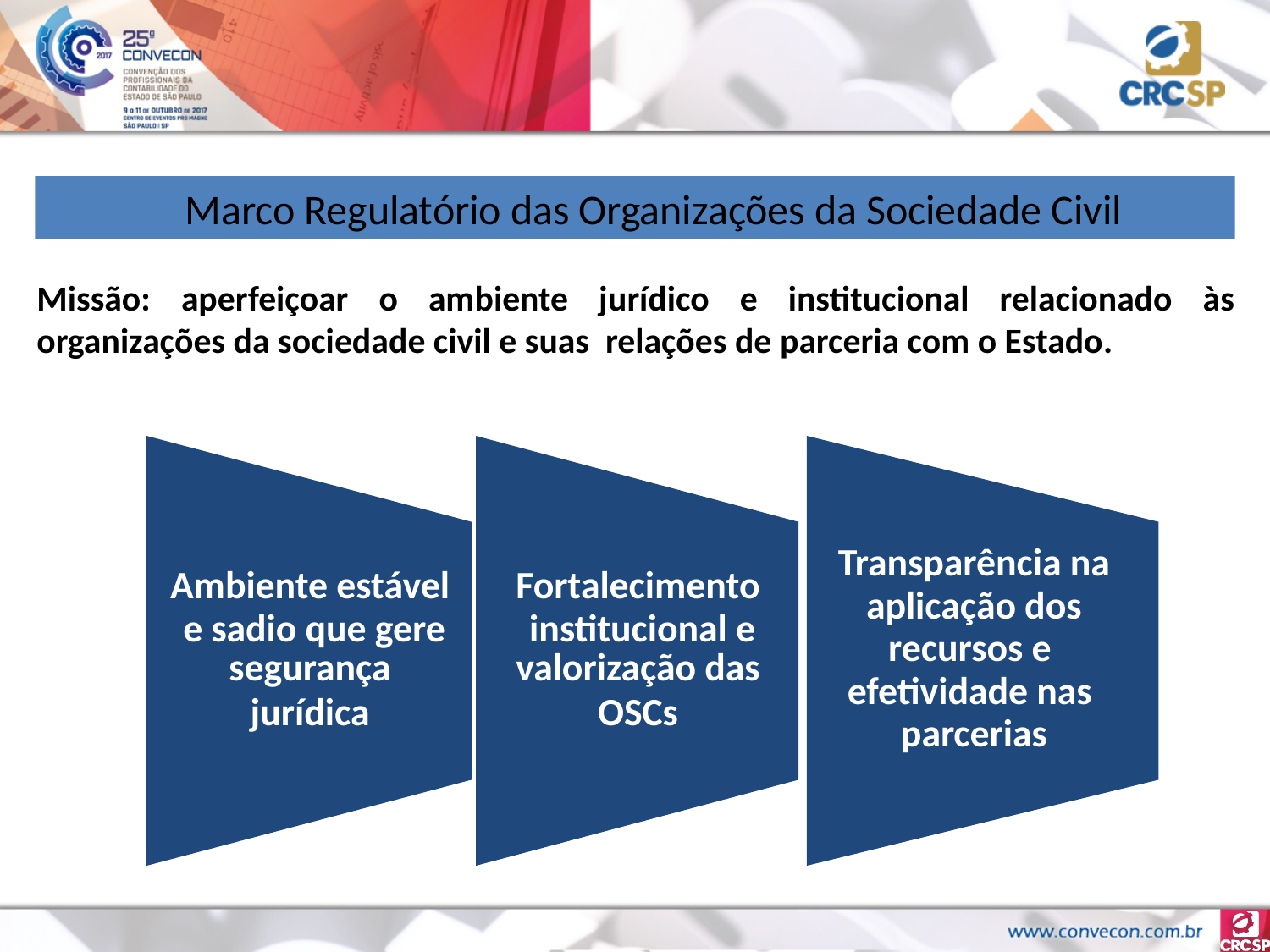

Marco Regulatório das Organizações da Sociedade Civil
Missão: aperfeiçoar o ambiente jurídico e institucional relacionado às organizações da sociedade civil e suas  relações de parceria com o Estado.

Transparência na  aplicação dos  recursos e  efetividade nas  parcerias
Ambiente estável  e sadio que gere
segurança
jurídica
Fortalecimento  institucional e
valorização das
OSCs